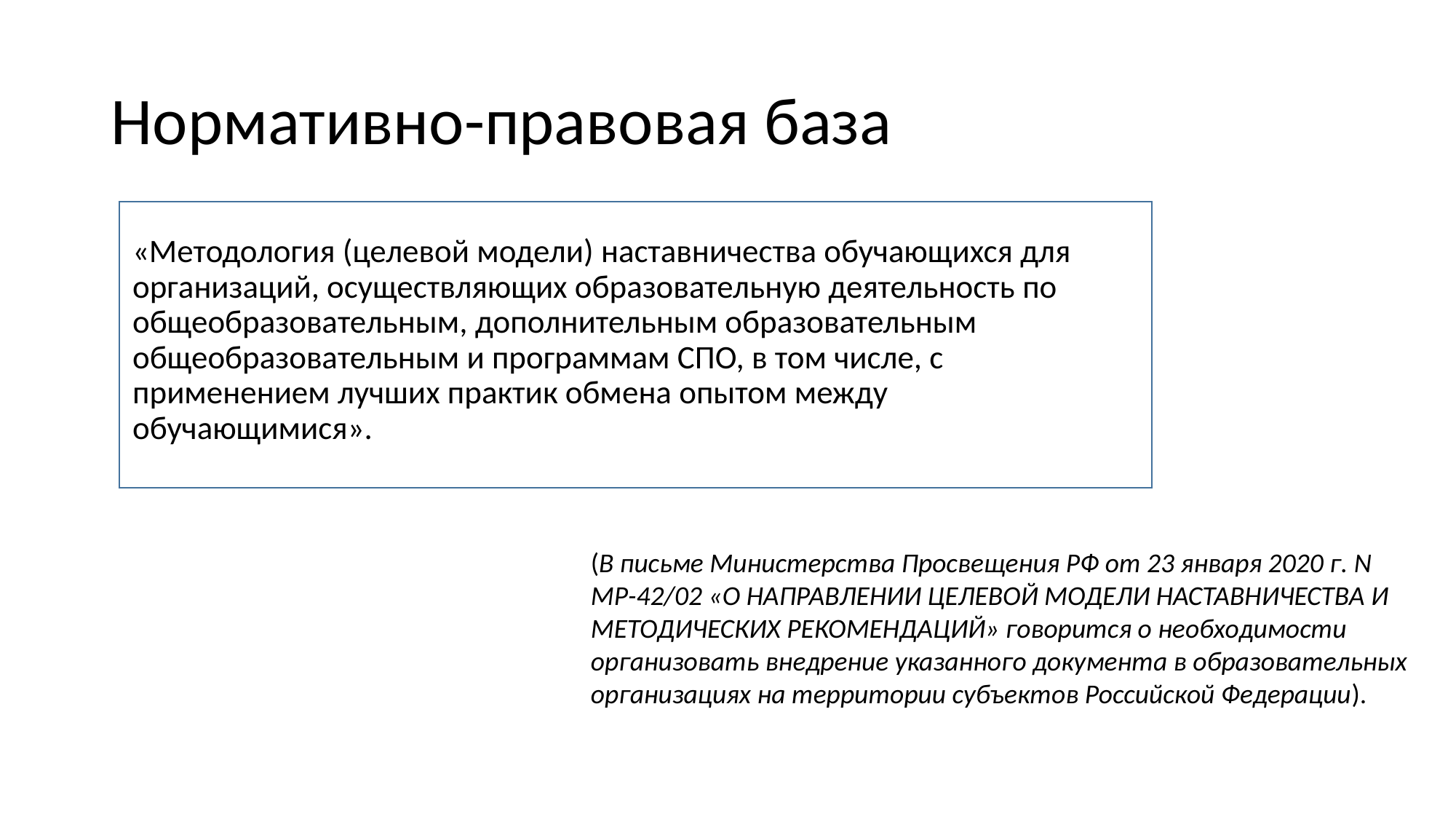

# Нормативно-правовая база

«Методология (целевой модели) наставничества обучающихся для организаций, осуществляющих образовательную деятельность по общеобразовательным, дополнительным образовательным общеобразовательным и программам СПО, в том числе, с применением лучших практик обмена опытом между обучающимися».

(В письме Министерства Просвещения РФ от 23 января 2020 г. N МР-42/02 «О НАПРАВЛЕНИИ ЦЕЛЕВОЙ МОДЕЛИ НАСТАВНИЧЕСТВА И МЕТОДИЧЕСКИХ РЕКОМЕНДАЦИЙ» говорится о необходимости организовать внедрение указанного документа в образовательных организациях на территории субъектов Российской Федерации).